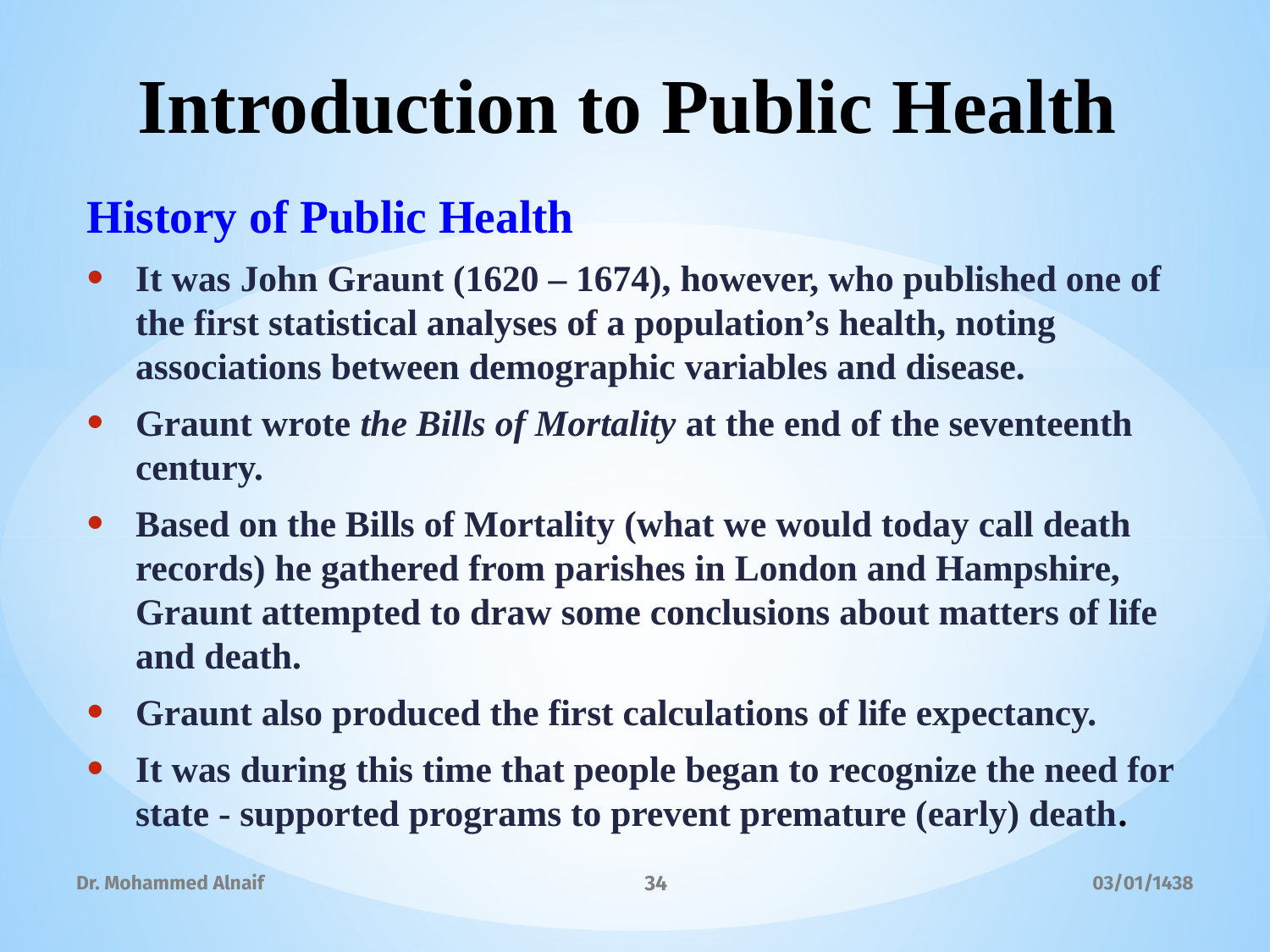

# Introduction to Public Health
History of Public Health
It was John Graunt (1620 – 1674), however, who published one of the first statistical analyses of a population’s health, noting associations between demographic variables and disease.
Graunt wrote the Bills of Mortality at the end of the seventeenth century.
Based on the Bills of Mortality (what we would today call death records) he gathered from parishes in London and Hampshire, Graunt attempted to draw some conclusions about matters of life and death.
Graunt also produced the first calculations of life expectancy.
It was during this time that people began to recognize the need for state - supported programs to prevent premature (early) death.
Dr. Mohammed Alnaif
34
03/01/1438